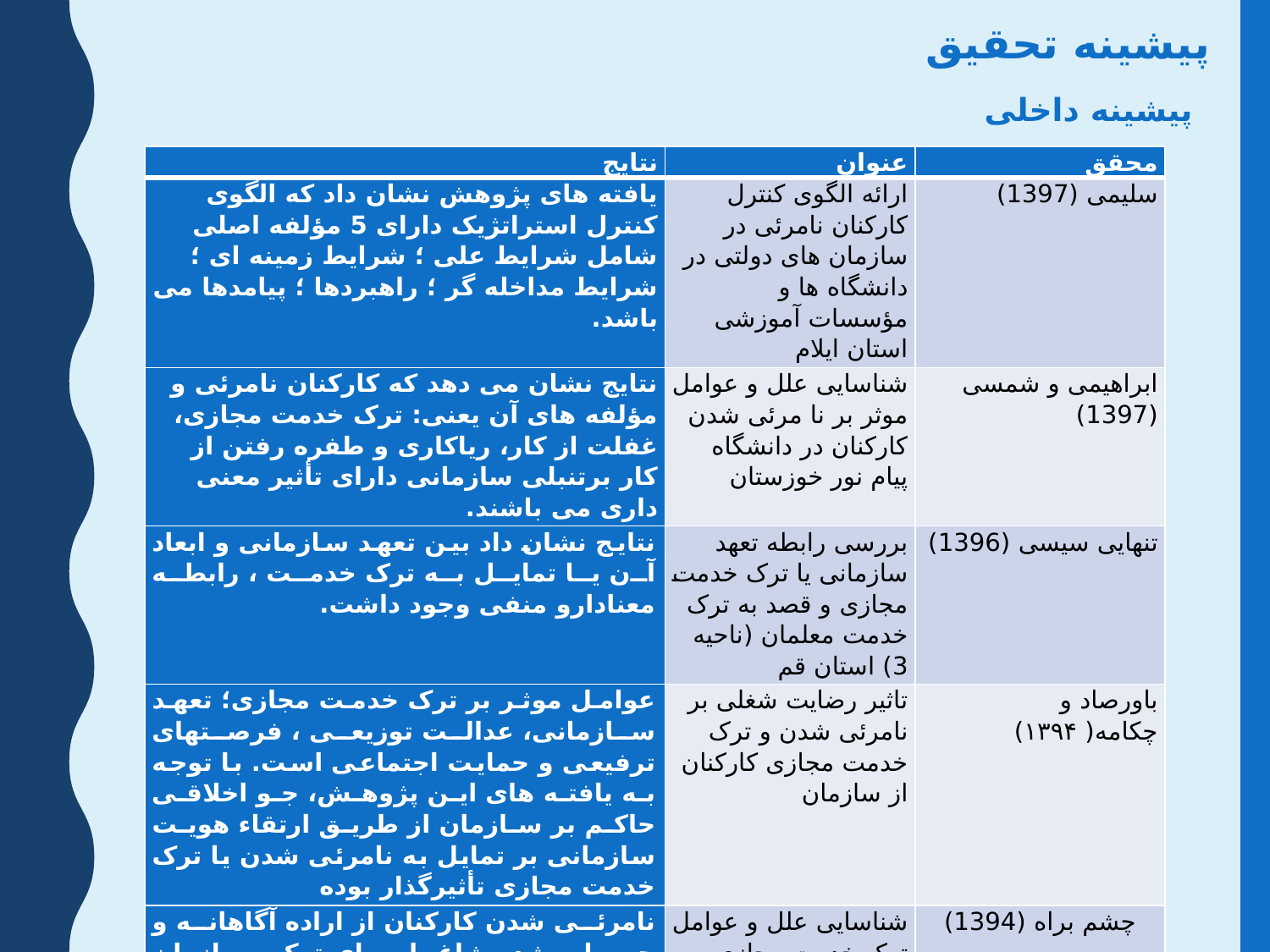

پیشینه تحقیق

پیشینه داخلی

| نتایج | عنوان | محقق |
| --- | --- | --- |
| یافته های پژوهش نشان داد که الگوی کنترل استراتژیک دارای 5 مؤلفه اصلی شامل شرایط علی ؛ شرایط زمینه ای ؛ شرایط مداخله گر ؛ راهبردها ؛ پیامدها می باشد. | ارائه الگوی کنترل کارکنان نامرئی در سازمان های دولتی در دانشگاه ها و مؤسسات آموزشی استان ایلام | سلیمی (1397) |
| نتایج نشان می دهد که کارکنان نامرئی و مؤلفه های آن یعنی: ترک خدمت مجازی، غفلت از کار، ریاکاری و طفره رفتن از کار برتنبلی سازمانی دارای تأثیر معنی داری می باشند. | شناسایی علل و عوامل موثر بر نا مرئی شدن کارکنان در دانشگاه پیام نور خوزستان | ابراهیمی و شمسی (1397) |
| نتایج نشان داد بین تعهد سازمانی و ابعاد آن یا تمایل به ترک خدمت ، رابطه معنادارو منفی وجود داشت. | بررسی رابطه تعهد سازمانی یا ترک خدمت مجازی و قصد به ترک خدمت معلمان (ناحیه 3) استان قم | تنهایی سیسی (1396) |
| عوامل موثر بر ترک خدمت مجازی؛ تعهد سازمانی، عدالت توزیعی ، فرصتهای ترفیعی و حمایت اجتماعی است. با توجه به یافته های این پژوهش، جو اخلاقی حاکم بر سازمان از طریق ارتقاء هویت سازمانی بر تمایل به نامرئی شدن یا ترک خدمت مجازی تأثیرگذار بوده | تاثیر رضایت شغلی بر نامرئی شدن و ترک خدمت مجازی کارکنان از سازمان | باورصاد و چکامه( ۱۳۹۴) |
| نامرئی شدن کارکنان از اراده آگاهانه و حساب شده شاغل برای ترک سازمان ناشی می شود. نامرئی شدن کارکنان تاثیر مخربی بربقیه دارد زیرا فضا توسط این افراد مسوم و ناسالم شده و آن ها را دچار بی انگیزگی ودلسردی می کندو در نتیجه بهره وری و رضایت شغلی در سازمان کاهش می یابد. | شناسایی علل و عوامل ترک خدمت مجازی کارکنان در دانشگاه پیام نور خوزستان | چشم براه (1394) |
| کارکنان مهم ترین سرمایه سازمان به خصوص در بخش سلامت هستندو در انتها به بیان روشهای پیگیری از نامرئی شدن کارکنان پرداخت. | کارکنان نامرئی در بخش سلامت | رستگار نیا(1391) |